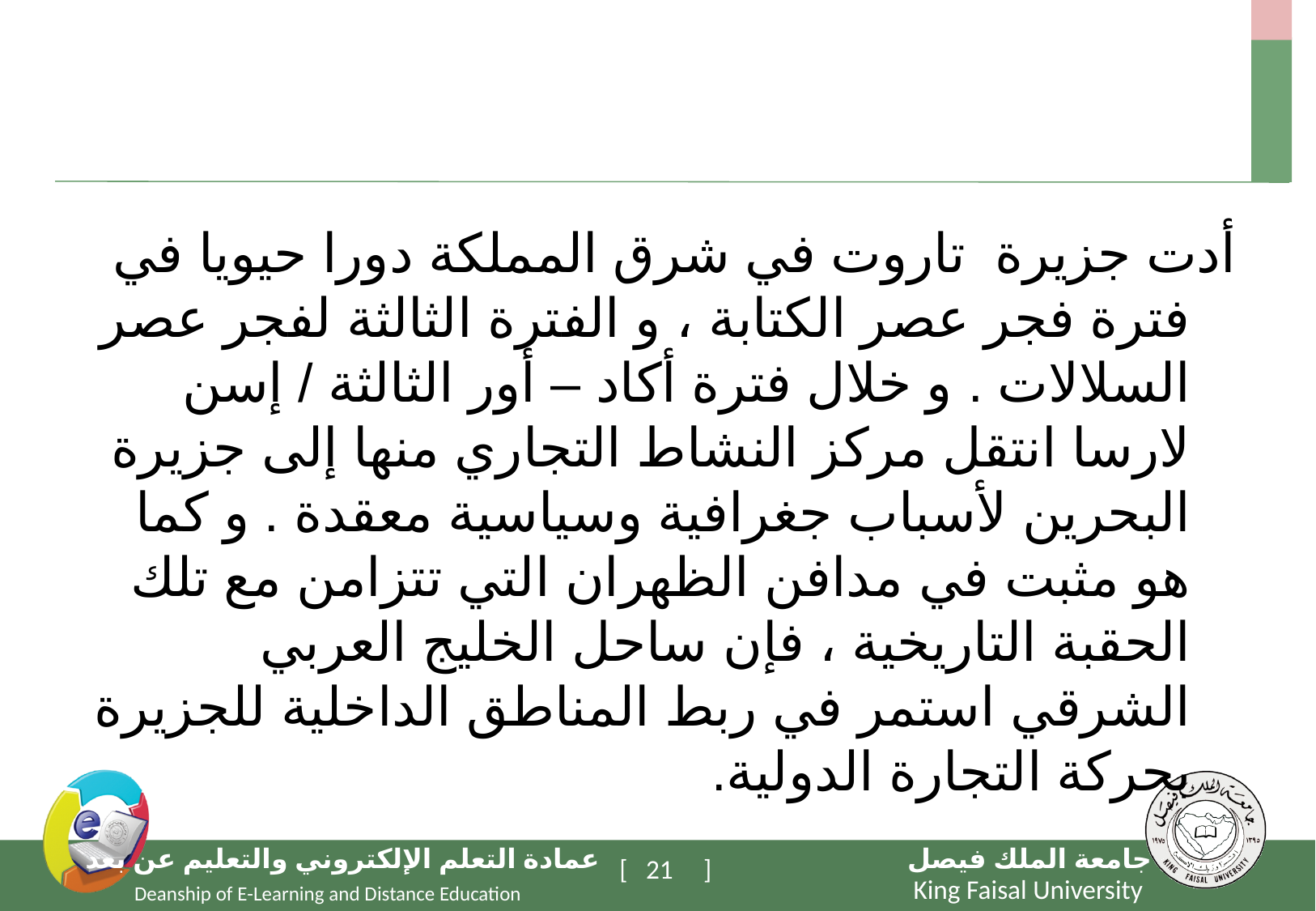

#
أدت جزيرة  تاروت في شرق المملكة دورا حيويا في فترة فجر عصر الكتابة ، و الفترة الثالثة لفجر عصر السلالات . و خلال فترة أكاد – أور الثالثة / إسن لارسا انتقل مركز النشاط التجاري منها إلى جزيرة البحرين لأسباب جغرافية وسياسية معقدة . و كما هو مثبت في مدافن الظهران التي تتزامن مع تلك الحقبة التاريخية ، فإن ساحل الخليج العربي الشرقي استمر في ربط المناطق الداخلية للجزيرة بحركة التجارة الدولية.